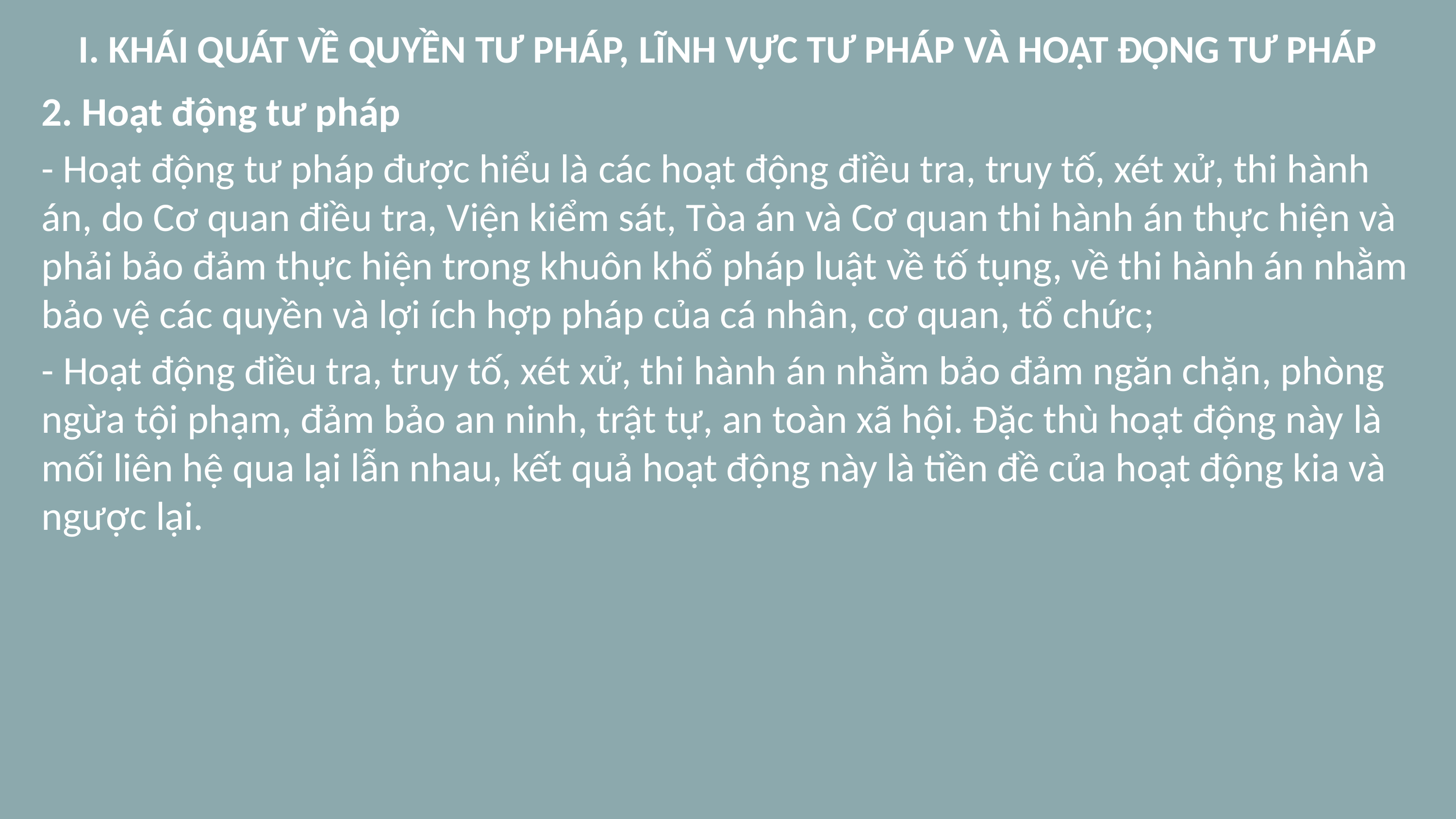

# I. KHÁI QUÁT VỀ QUYỀN TƯ PHÁP, LĨNH VỰC TƯ PHÁP VÀ HOẠT ĐỘNG TƯ PHÁP
2. Hoạt động tư pháp
- Hoạt động tư pháp được hiểu là các hoạt động điều tra, truy tố, xét xử, thi hành án, do Cơ quan điều tra, Viện kiểm sát, Tòa án và Cơ quan thi hành án thực hiện và phải bảo đảm thực hiện trong khuôn khổ pháp luật về tố tụng, về thi hành án nhằm bảo vệ các quyền và lợi ích hợp pháp của cá nhân, cơ quan, tổ chức;
- Hoạt động điều tra, truy tố, xét xử, thi hành án nhằm bảo đảm ngăn chặn, phòng ngừa tội phạm, đảm bảo an ninh, trật tự, an toàn xã hội. Đặc thù hoạt động này là mối liên hệ qua lại lẫn nhau, kết quả hoạt động này là tiền đề của hoạt động kia và ngược lại.